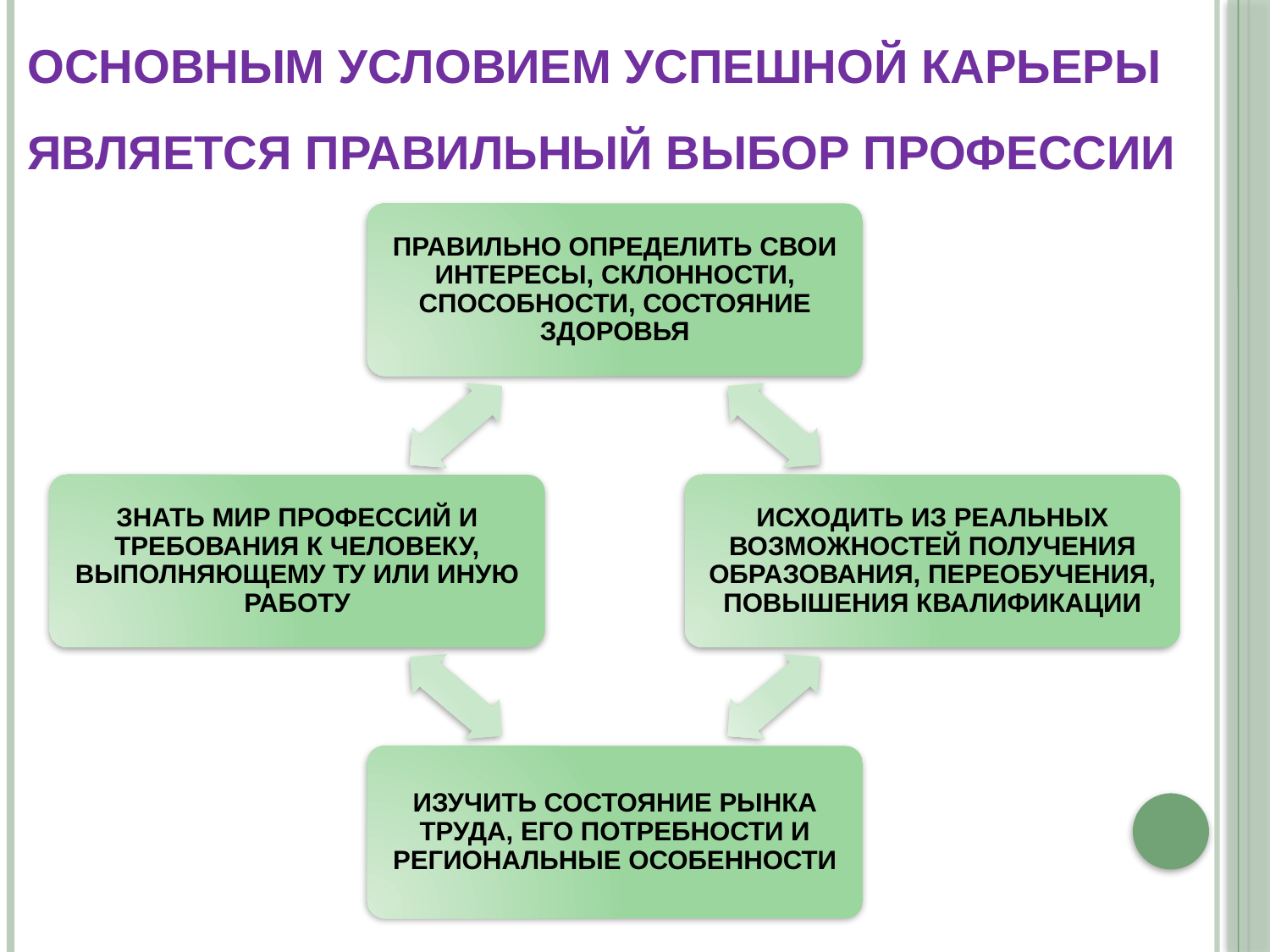

# Основным условием успешной карьеры является правильный выбор профессии
ПРАВИЛЬНО ОПРЕДЕЛИТЬ СВОИ ИНТЕРЕСЫ, СКЛОННОСТИ, СПОСОБНОСТИ, СОСТОЯНИЕ ЗДОРОВЬЯ

ИСХОДИТЬ ИЗ РЕАЛЬНЫХ ВОЗМОЖНОСТЕЙ ПОЛУЧЕНИЯ ОБРАЗОВАНИЯ, ПЕРЕОБУЧЕНИЯ, ПОВЫШЕНИЯ КВАЛИФИКАЦИИ

ИЗУЧИТЬ СОСТОЯНИЕ РЫНКА ТРУДА, ЕГО ПОТРЕБНОСТИ И РЕГИОНАЛЬНЫЕ ОСОБЕННОСТИ

ЗНАТЬ МИР ПРОФЕССИЙ И ТРЕБОВАНИЯ К ЧЕЛОВЕКУ, ВЫПОЛНЯЮЩЕМУ ТУ ИЛИ ИНУЮ РАБОТУ